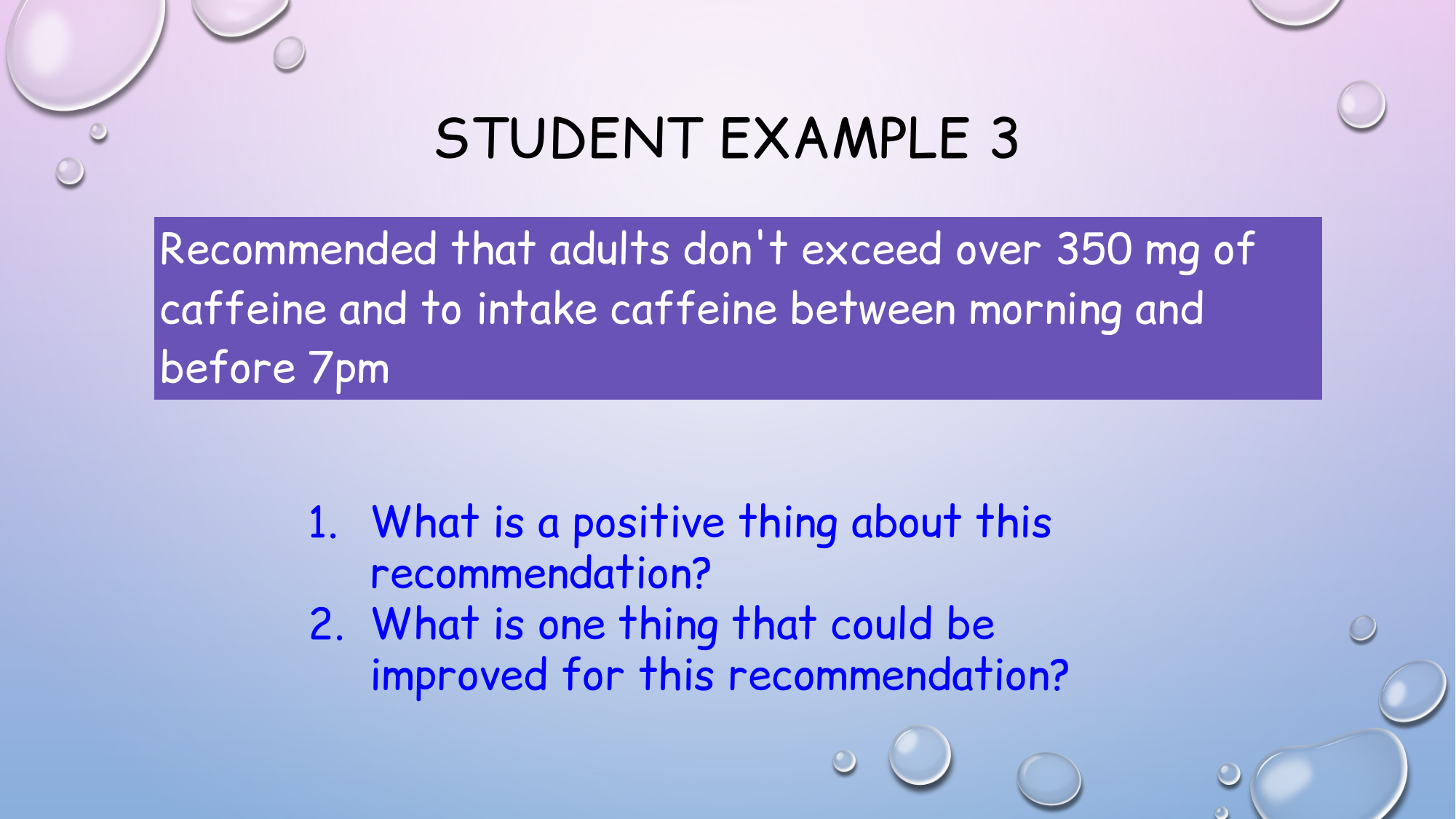

# Student example 3
| Recommended that adults don't exceed over 350 mg of caffeine and to intake caffeine between morning and before 7pm |
| --- |
What is a positive thing about this recommendation?
What is one thing that could be improved for this recommendation?